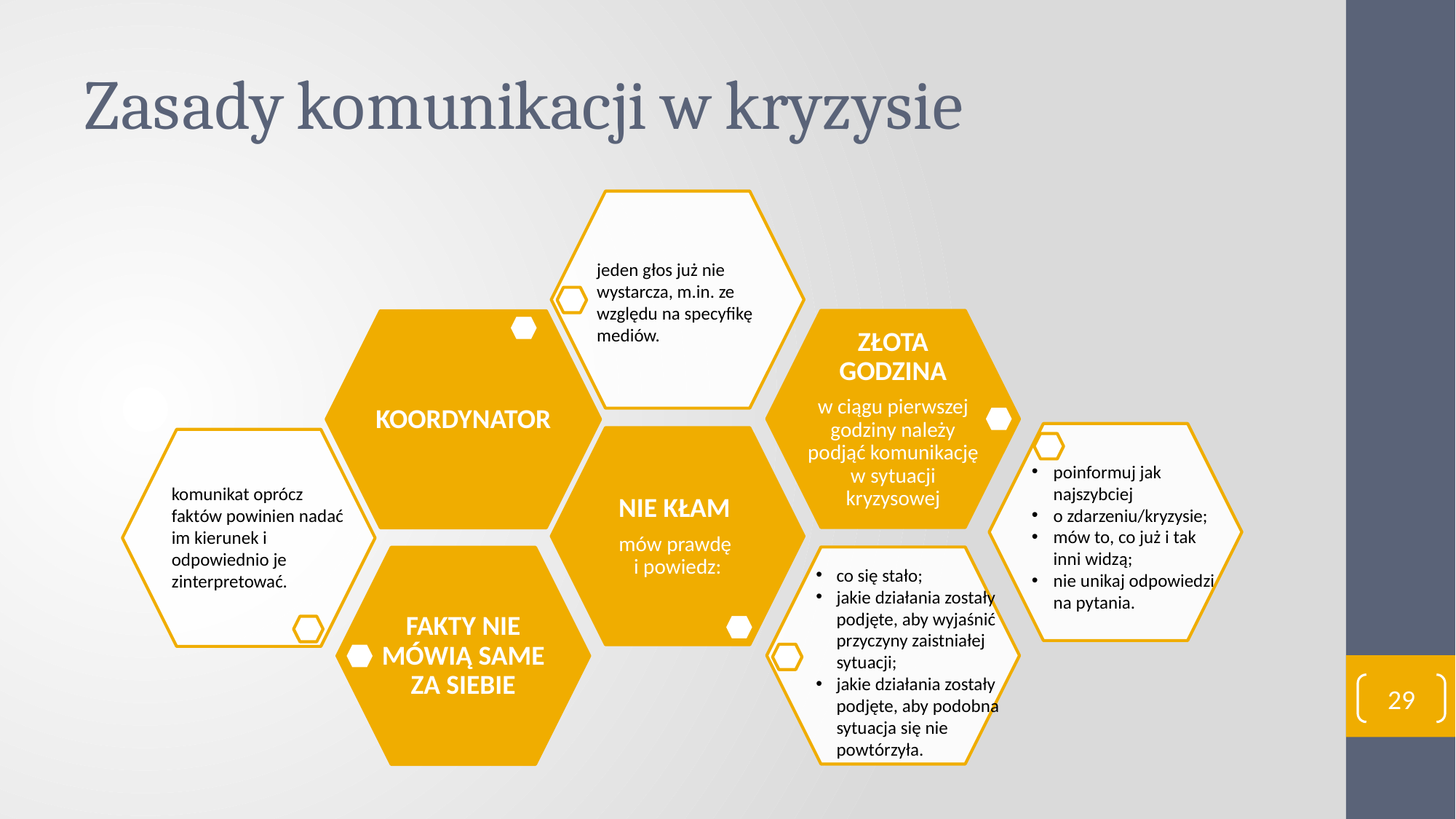

# Zasady komunikacji w kryzysie
FAKTY NIE MÓWIĄ SAME ZA SIEBIE
NIE KŁAM
mów prawdę
i powiedz:
KOORDYNATOR
ZŁOTA GODZINA
w ciągu pierwszej godziny należy podjąć komunikację w sytuacji kryzysowej
jeden głos już nie wystarcza, m.in. ze względu na specyfikę mediów.
poinformuj jak najszybciej
o zdarzeniu/kryzysie;
mów to, co już i tak inni widzą;
nie unikaj odpowiedzi na pytania.
komunikat oprócz faktów powinien nadać im kierunek i odpowiednio je zinterpretować.
co się stało;
jakie działania zostały podjęte, aby wyjaśnić przyczyny zaistniałej sytuacji;
jakie działania zostały podjęte, aby podobna sytuacja się nie powtórzyła.
29